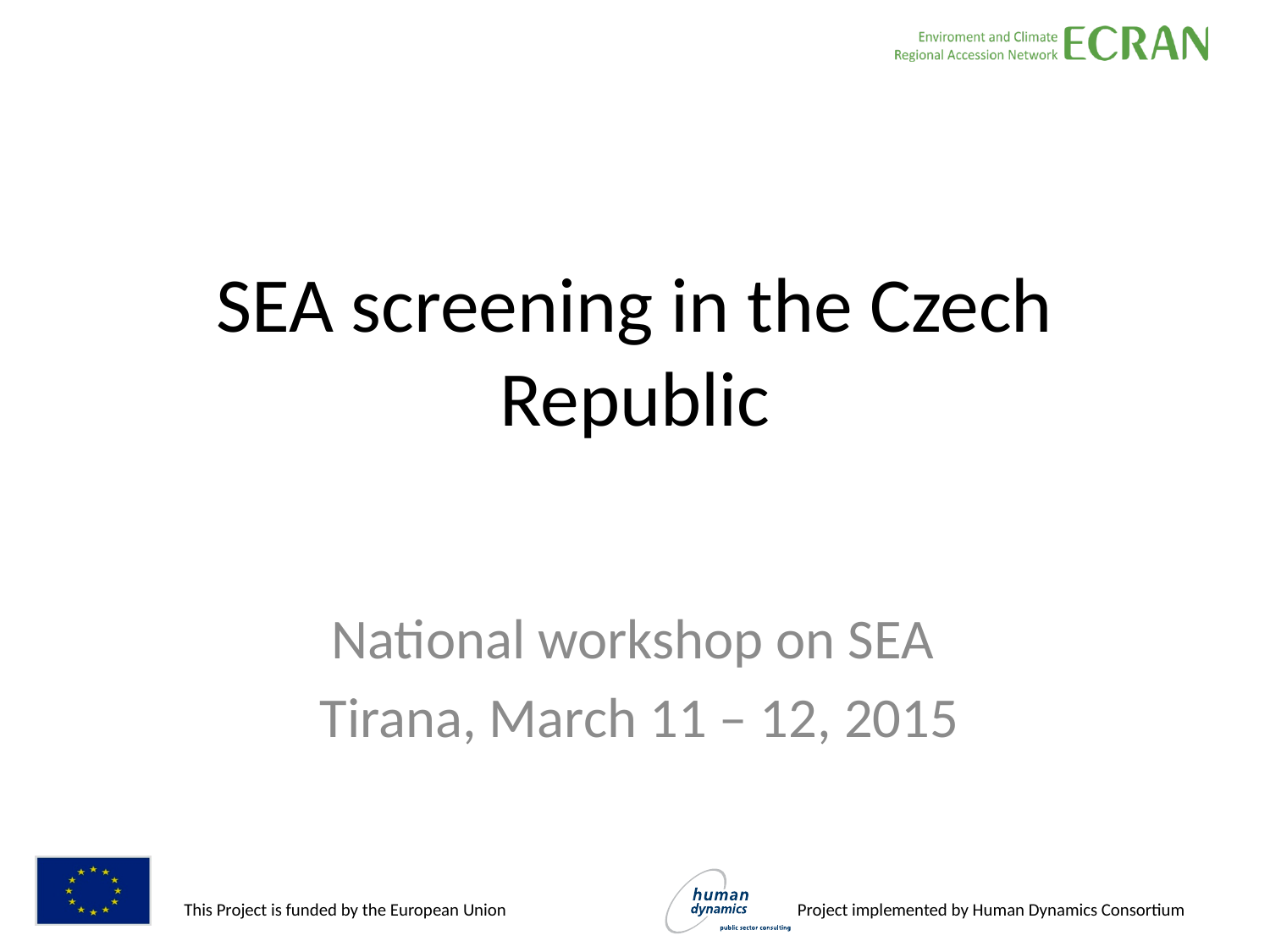

# SEA screening in the Czech Republic
National workshop on SEA
Tirana, March 11 – 12, 2015